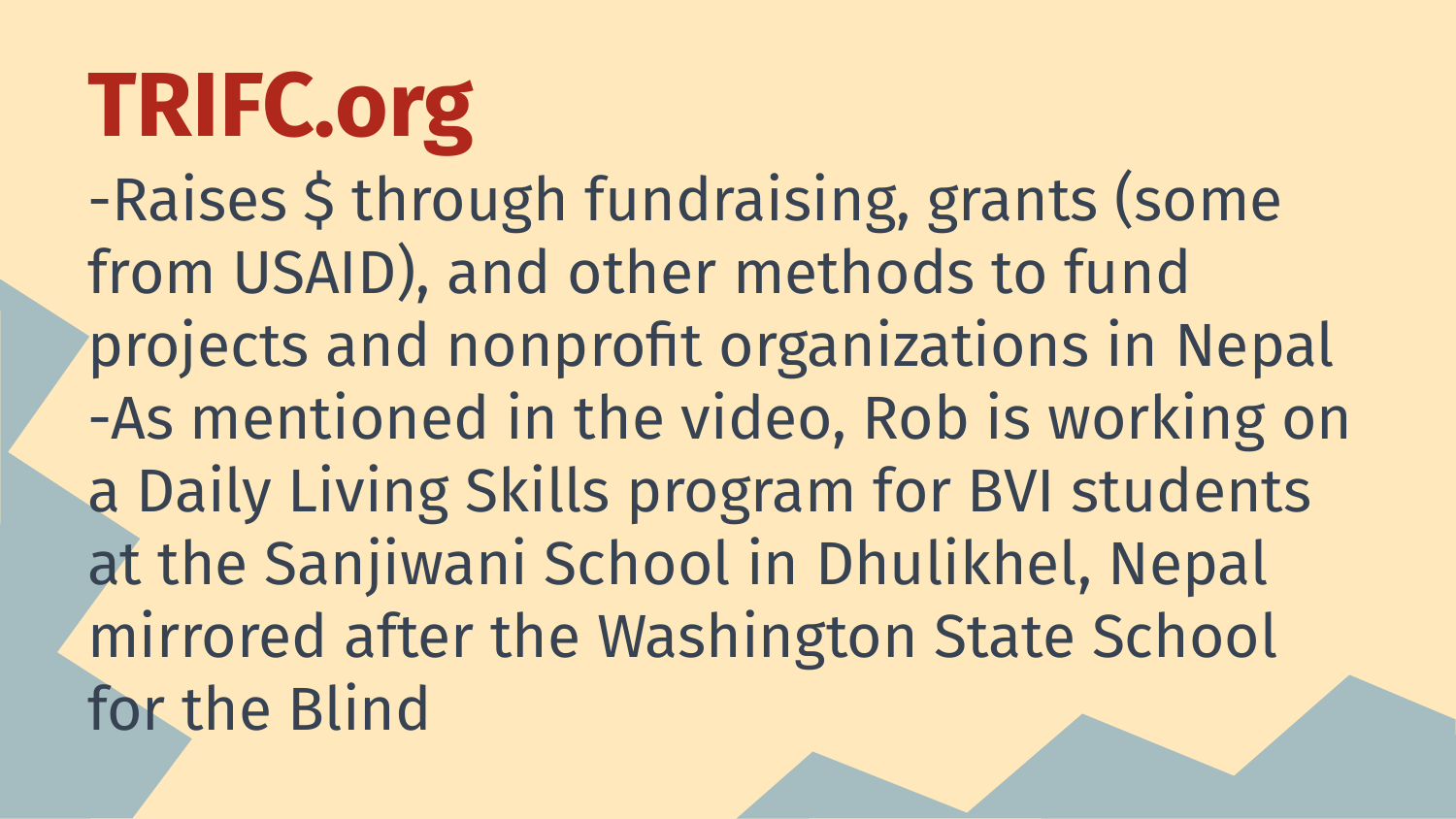

# TRIFC.org
-Raises $ through fundraising, grants (some from USAID), and other methods to fund projects and nonprofit organizations in Nepal
-As mentioned in the video, Rob is working on a Daily Living Skills program for BVI students at the Sanjiwani School in Dhulikhel, Nepal mirrored after the Washington State School for the Blind